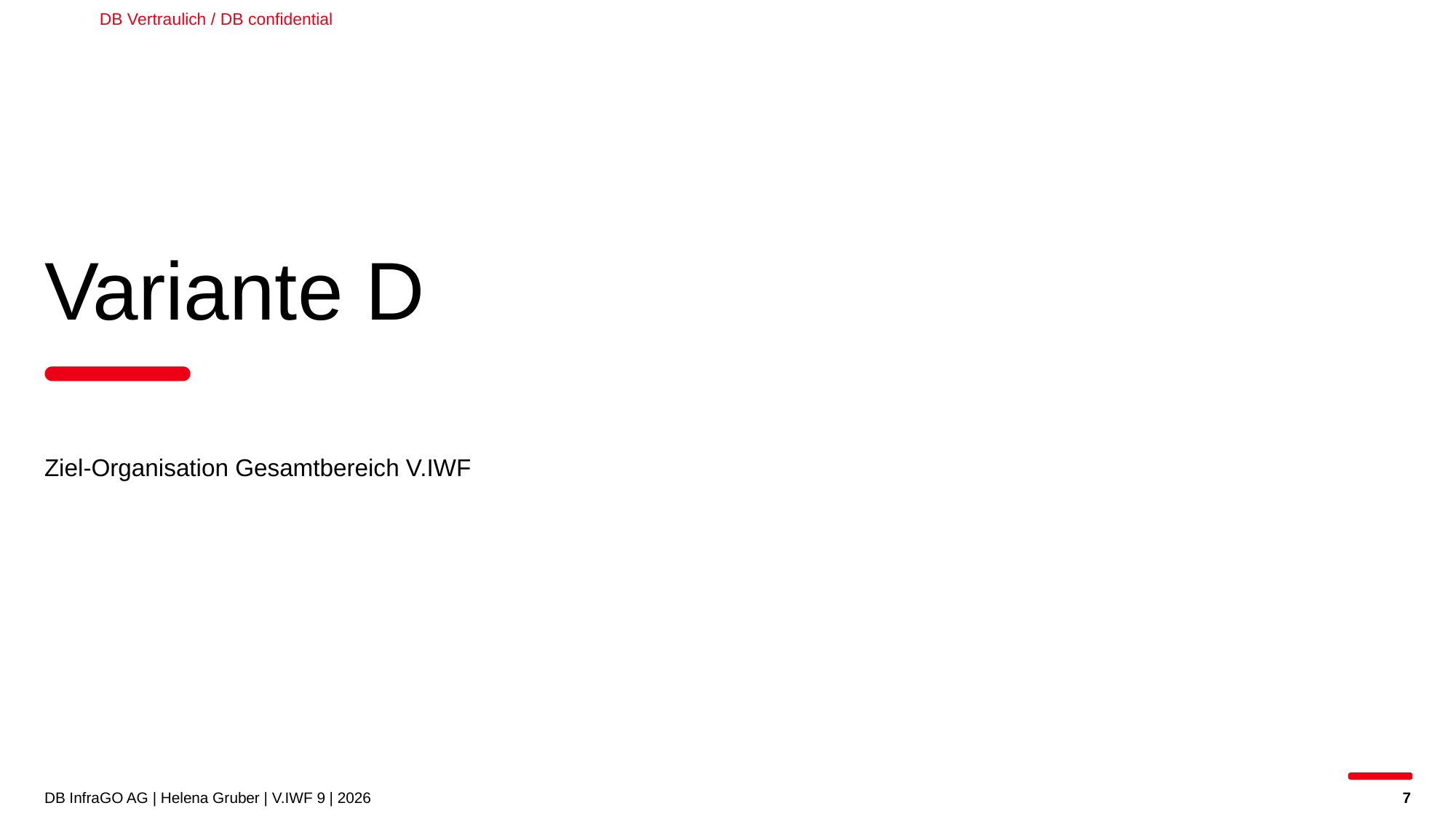

DB Vertraulich / DB confidential
# Variante D
Ziel-Organisation Gesamtbereich V.IWF
DB InfraGO AG | Helena Gruber | V.IWF 9 | 2026
7